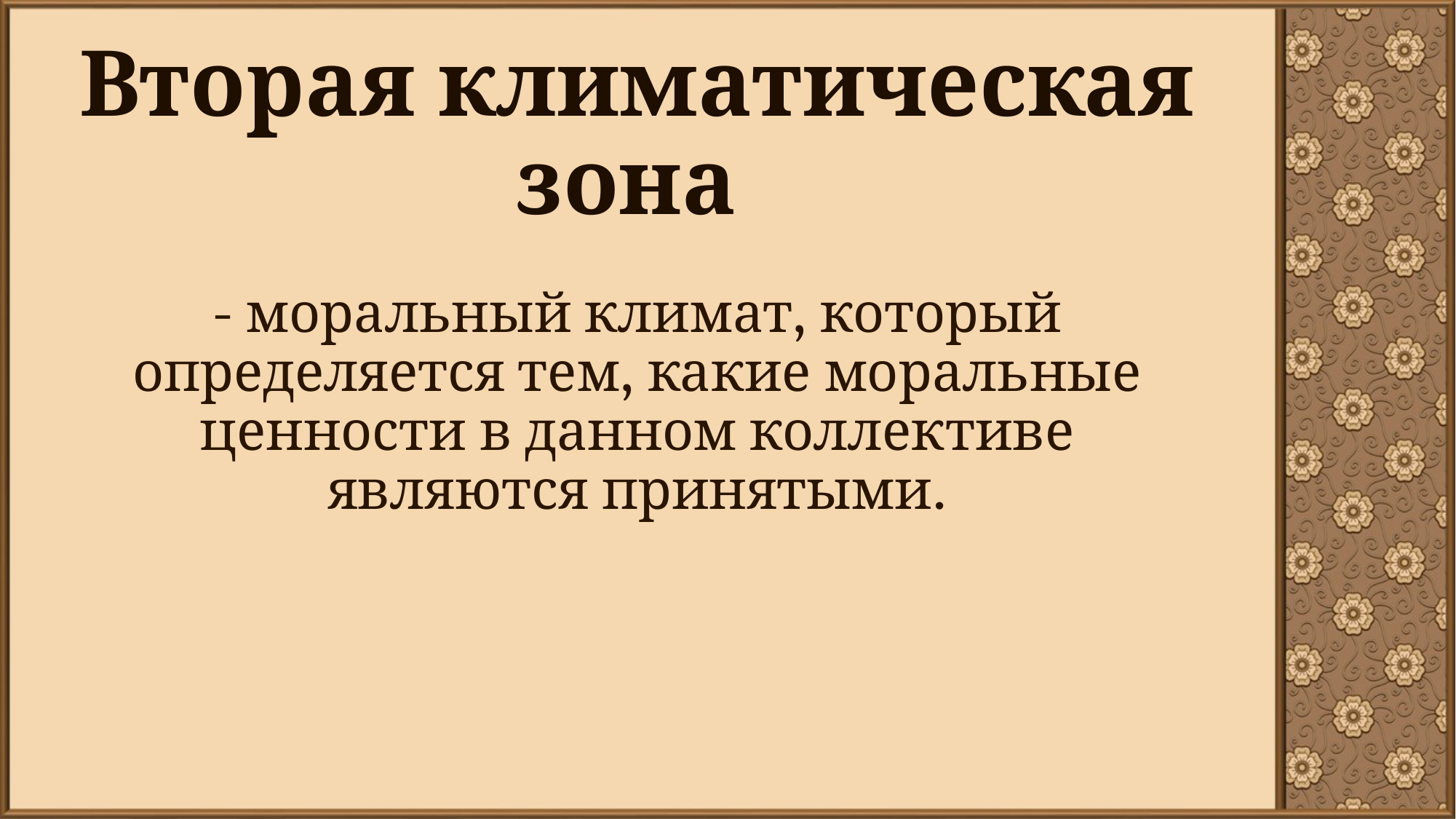

# Вторая климатическая зона
- моральный климат, который определяется тем, какие моральные ценности в данном коллективе являются принятыми.